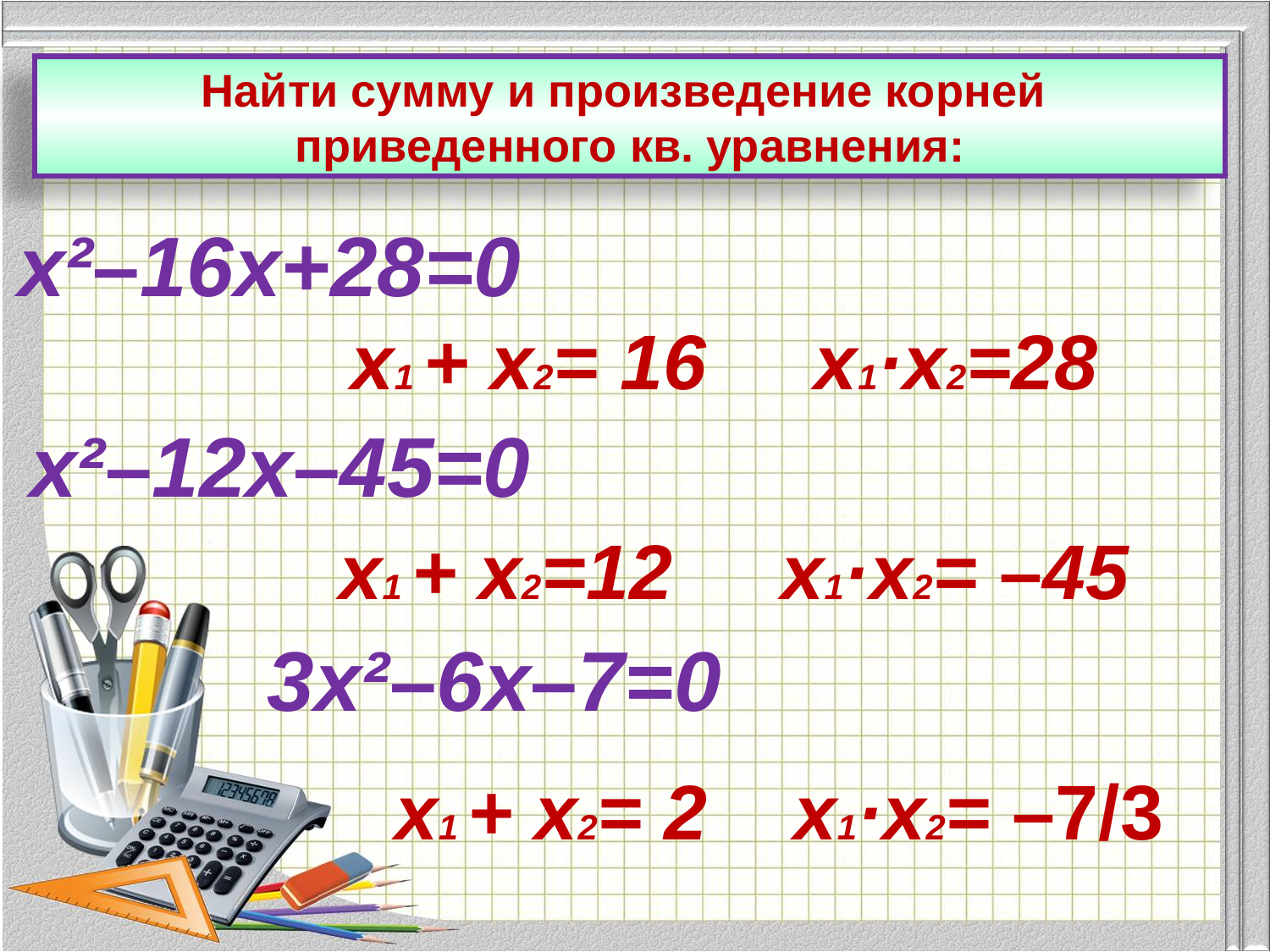

Найти сумму и произведение корней
приведенного кв. уравнения:

х²–16х+28=0
х1 + х2= 16     х1·х2=28
х²–12х–45=0
х1 + х2=12     х1·х2= –45
3х²–6х–7=0
х1 + х2= 2    х1·х2= –7/3